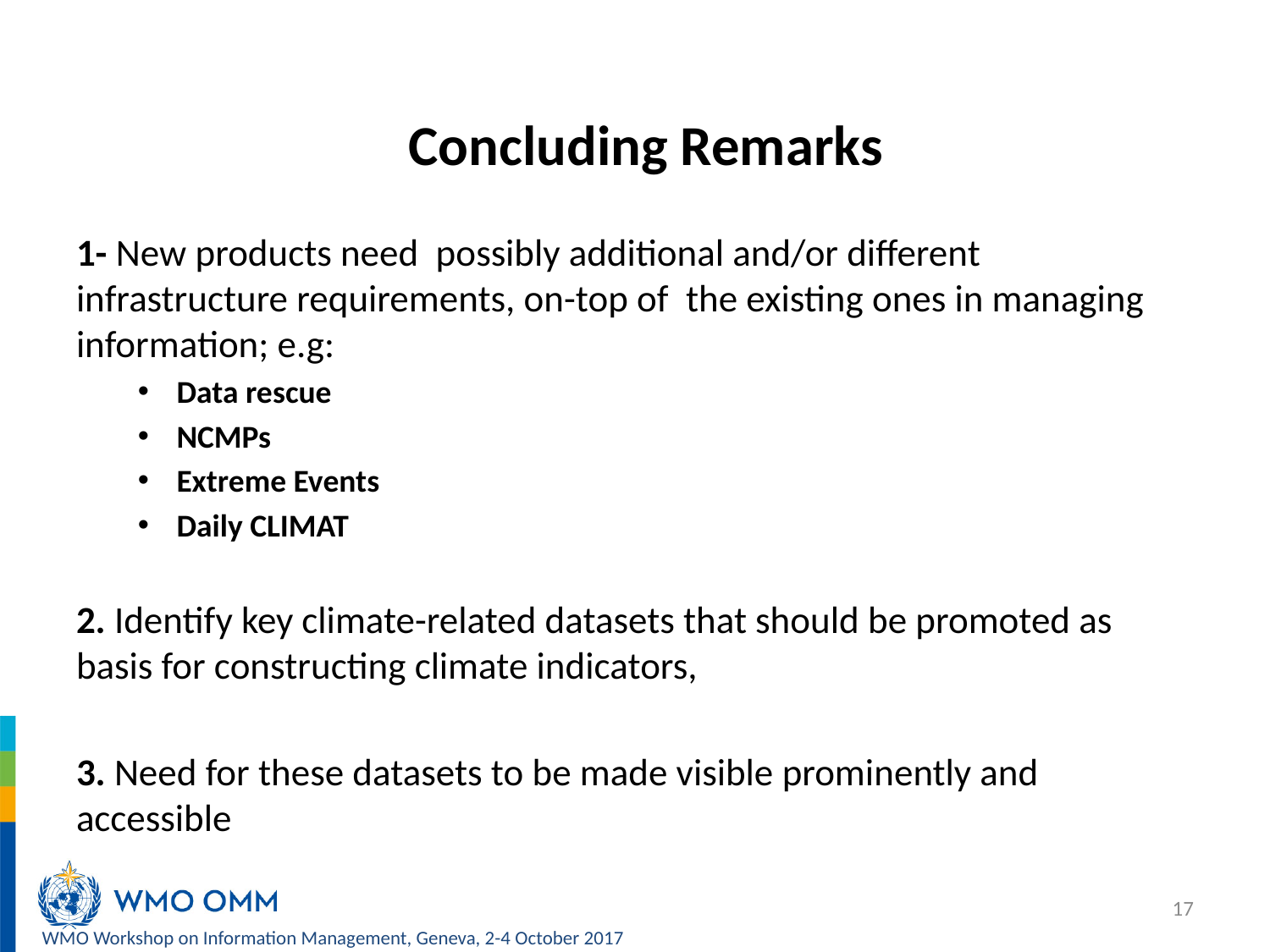

# Concluding Remarks
1- New products need  possibly additional and/or different infrastructure requirements, on-top of  the existing ones in managing information; e.g:
Data rescue
NCMPs
Extreme Events
Daily CLIMAT

2. Identify key climate-related datasets that should be promoted as basis for constructing climate indicators,

3. Need for these datasets to be made visible prominently and accessible
17
WMO Workshop on Information Management, Geneva, 2-4 October 2017